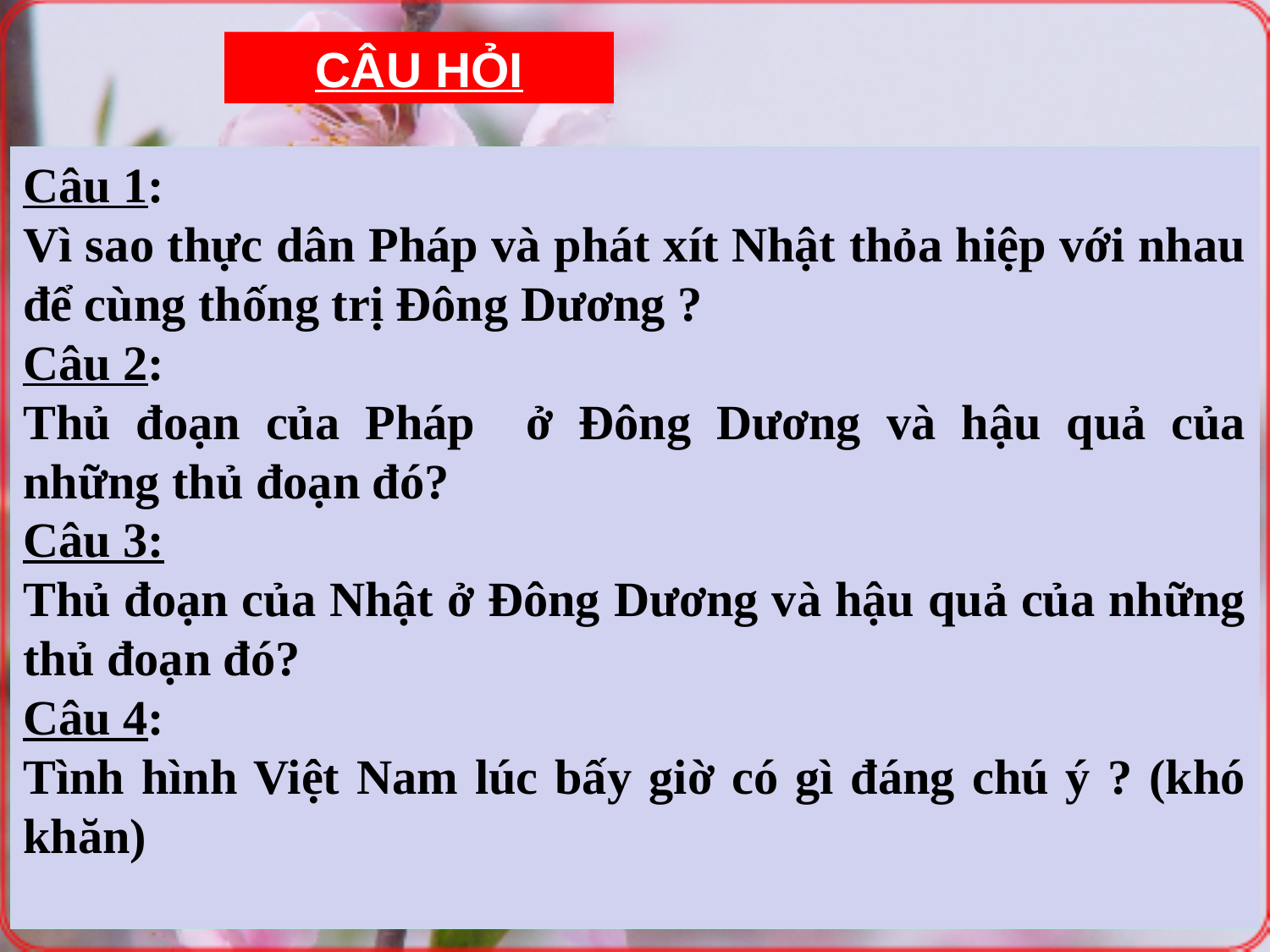

CÂU HỎI
Câu 1:
Vì sao thực dân Pháp và phát xít Nhật thỏa hiệp với nhau để cùng thống trị Đông Dương ?
Câu 2:
Thủ đoạn của Pháp  ở Đông Dương và hậu quả của những thủ đoạn đó?
Câu 3:
Thủ đoạn của Nhật ở Đông Dương và hậu quả của những thủ đoạn đó?
Câu 4:
Tình hình Việt Nam lúc bấy giờ có gì đáng chú ý ? (khó khăn)